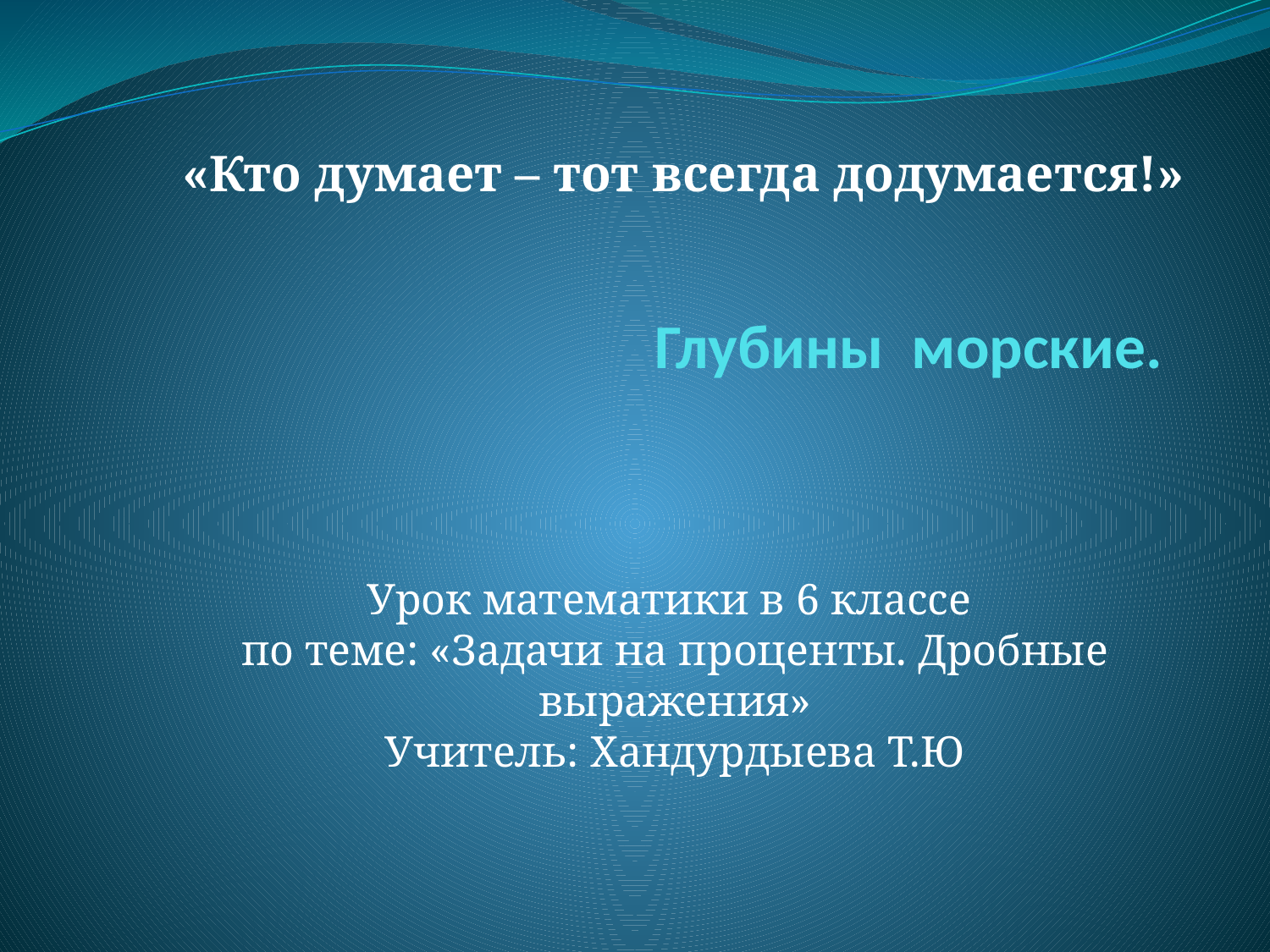

«Кто думает – тот всегда додумается!»
# Глубины  морские.

Урок математики в 6 классе
по теме: «Задачи на проценты. Дробные выражения»
Учитель: Хандурдыева Т.Ю